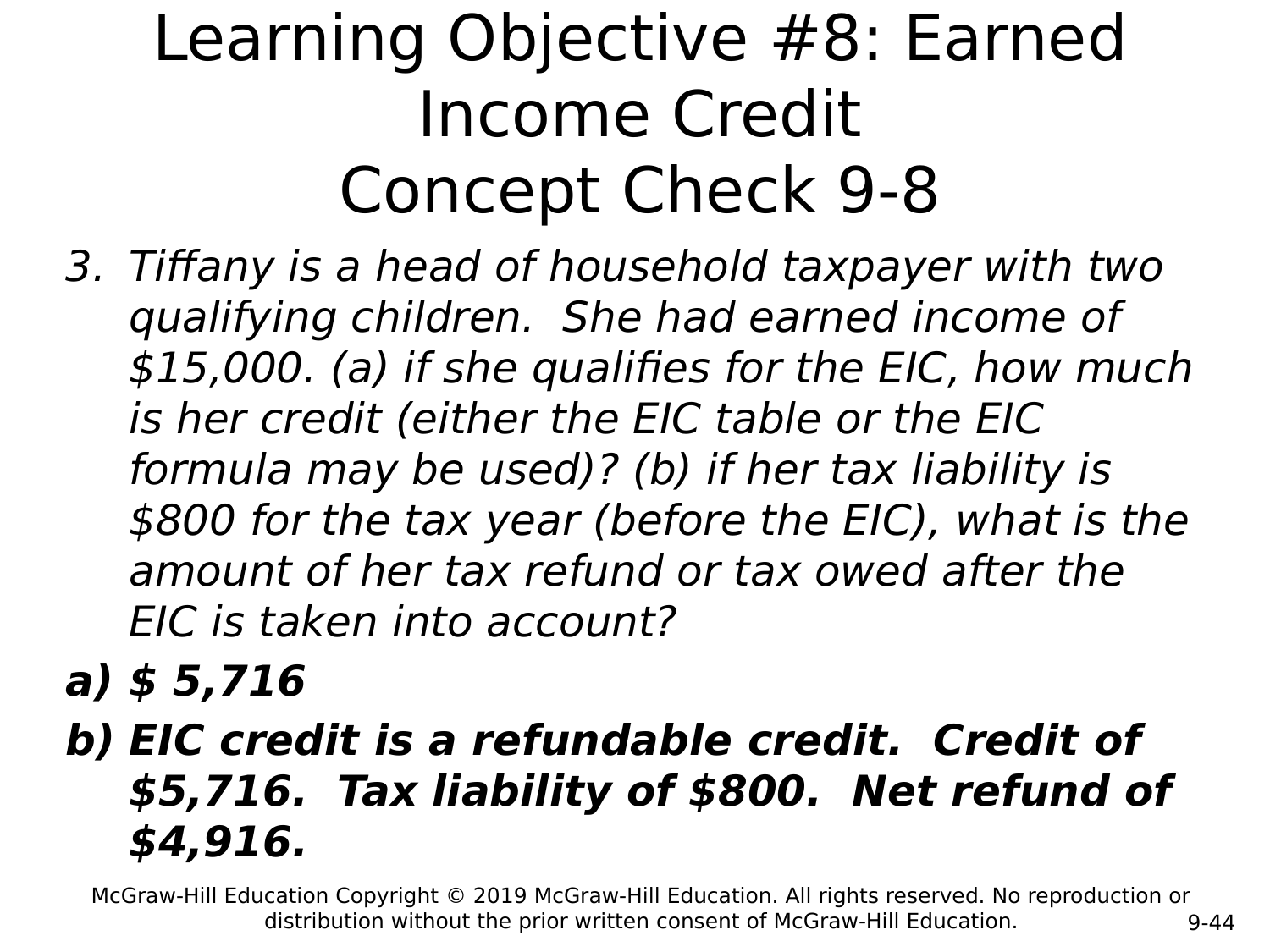

# Learning Objective #8: Earned Income Credit Concept Check 9-8
Tiffany is a head of household taxpayer with two qualifying children.  She had earned income of $15,000. (a) if she qualifies for the EIC, how much is her credit (either the EIC table or the EIC formula may be used)? (b) if her tax liability is $800 for the tax year (before the EIC), what is the amount of her tax refund or tax owed after the EIC is taken into account?
$ 5,716
EIC credit is a refundable credit.  Credit of $5,716.  Tax liability of $800.  Net refund of $4,916.
McGraw-Hill Education Copyright © 2019 McGraw-Hill Education. All rights reserved. No reproduction or distribution without the prior written consent of McGraw-Hill Education.
9-44